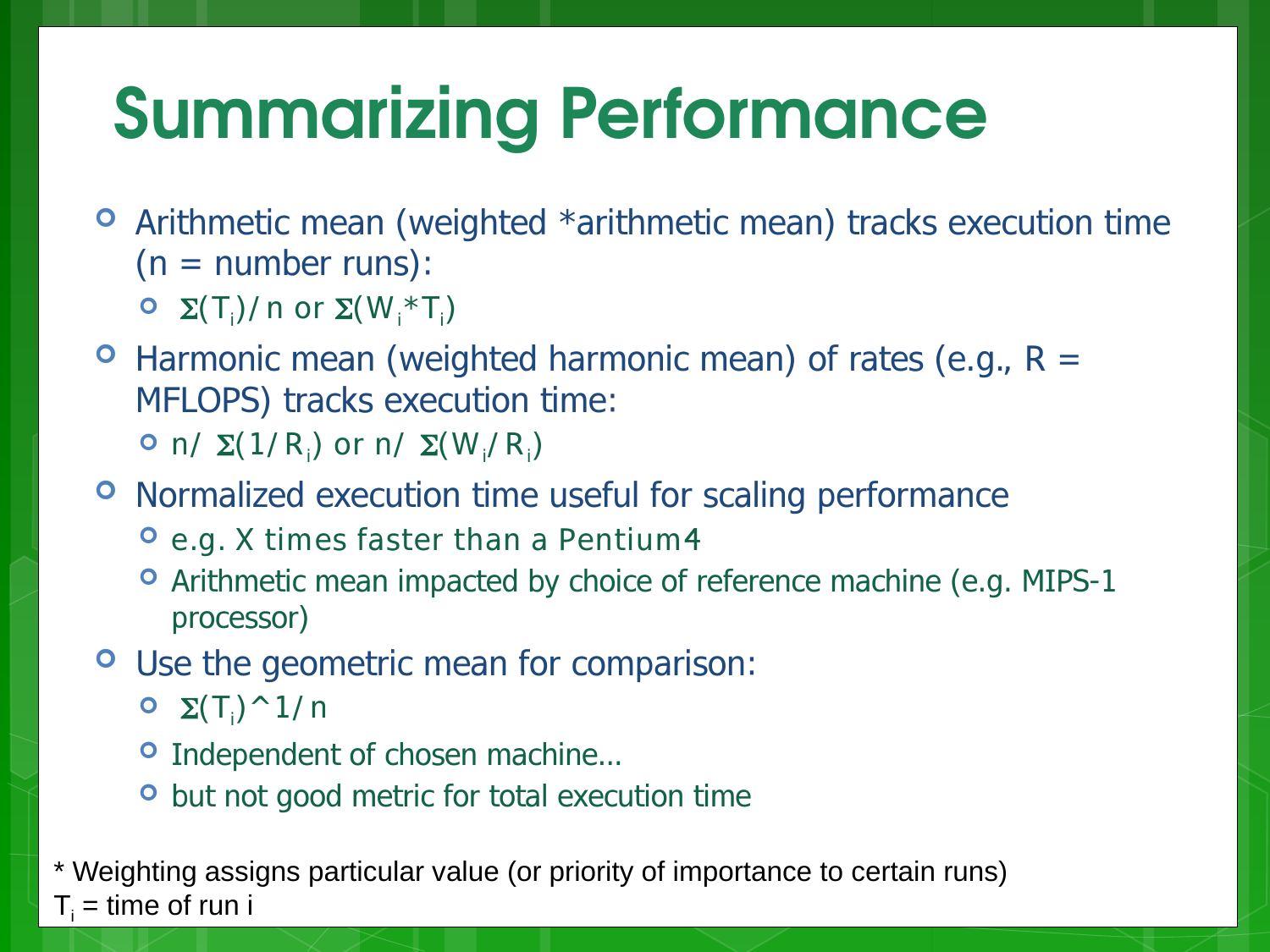

# Summarizing Performance
Arithmetic mean (weighted *arithmetic mean) tracks execution time (n = number runs):
 Σ(Ti)/n or Σ(Wi*Ti)
Harmonic mean (weighted harmonic mean) of rates (e.g., R = MFLOPS) tracks execution time:
n/ Σ(1/Ri) or n/ Σ(Wi/Ri)
Normalized execution time useful for scaling performance
e.g. X times faster than a Pentium4
Arithmetic mean impacted by choice of reference machine (e.g. MIPS-1 processor)
Use the geometric mean for comparison:
 Σ(Ti)^1/n
Independent of chosen machine…
but not good metric for total execution time
* Weighting assigns particular value (or priority of importance to certain runs)
Ti = time of run i